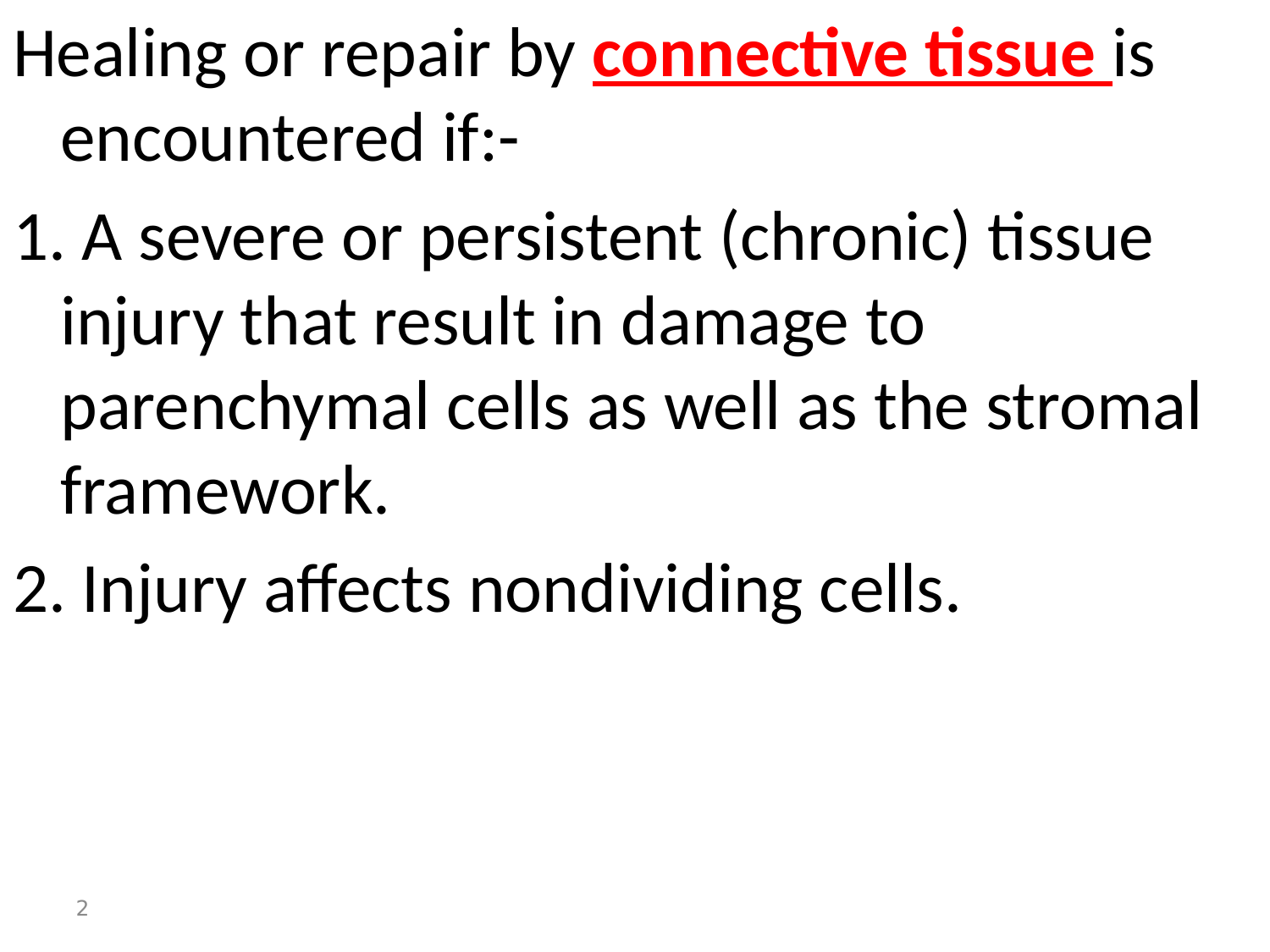

Healing or repair by connective tissue is encountered if:-
1. A severe or persistent (chronic) tissue injury that result in damage to parenchymal cells as well as the stromal framework.
2. Injury affects nondividing cells.
2